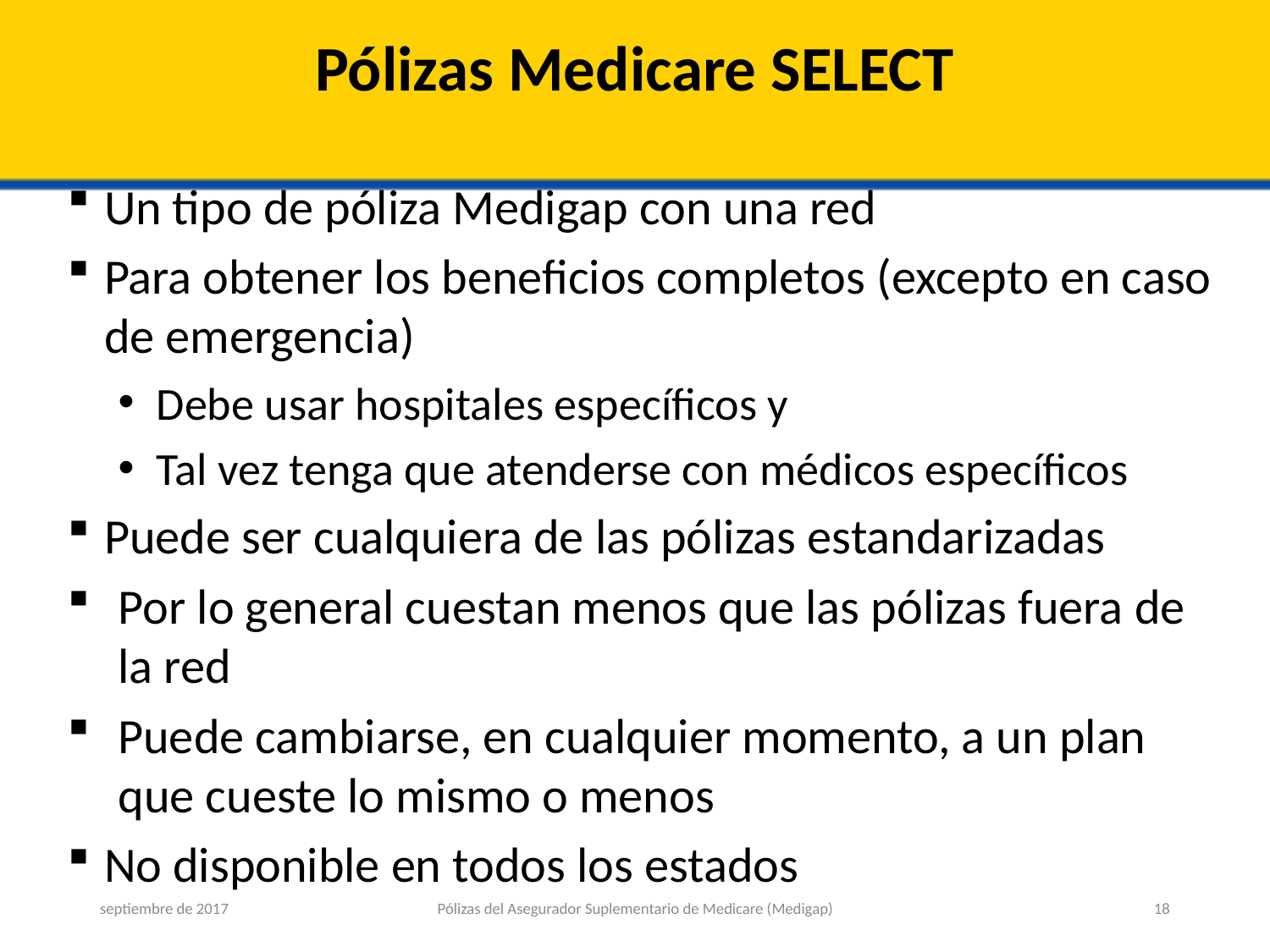

# Pólizas Medicare SELECT
Un tipo de póliza Medigap con una red
Para obtener los beneficios completos (excepto en caso de emergencia)
Debe usar hospitales específicos y
Tal vez tenga que atenderse con médicos específicos
Puede ser cualquiera de las pólizas estandarizadas
Por lo general cuestan menos que las pólizas fuera de la red
Puede cambiarse, en cualquier momento, a un plan que cueste lo mismo o menos
No disponible en todos los estados
septiembre de 2017
Pólizas del Asegurador Suplementario de Medicare (Medigap)
18